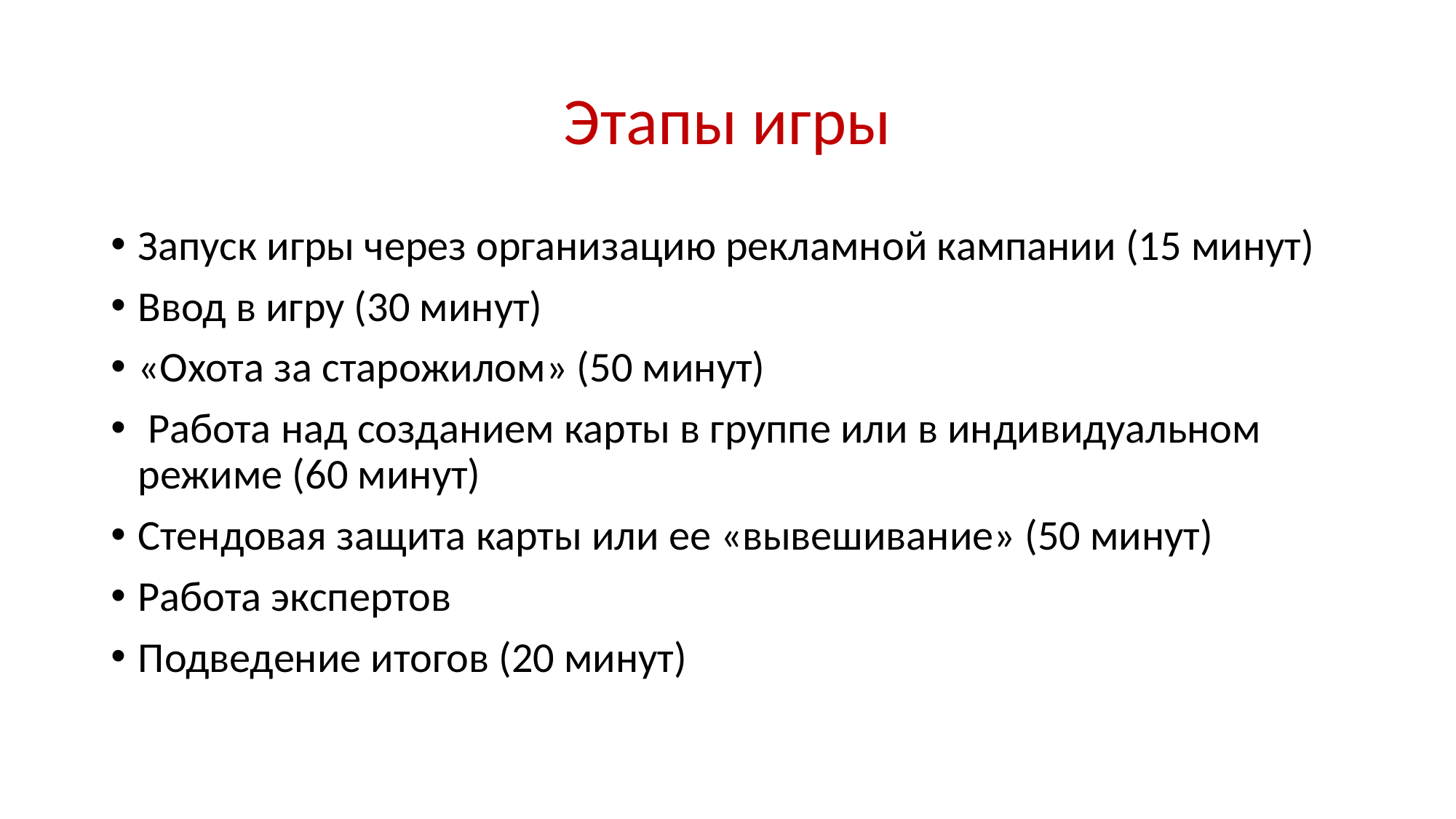

# Этапы игры
Запуск игры через организацию рекламной кампании (15 минут)
Ввод в игру (30 минут)
«Охота за старожилом» (50 минут)
 Работа над созданием карты в группе или в индивидуальном режиме (60 минут)
Стендовая защита карты или ее «вывешивание» (50 минут)
Работа экспертов
Подведение итогов (20 минут)